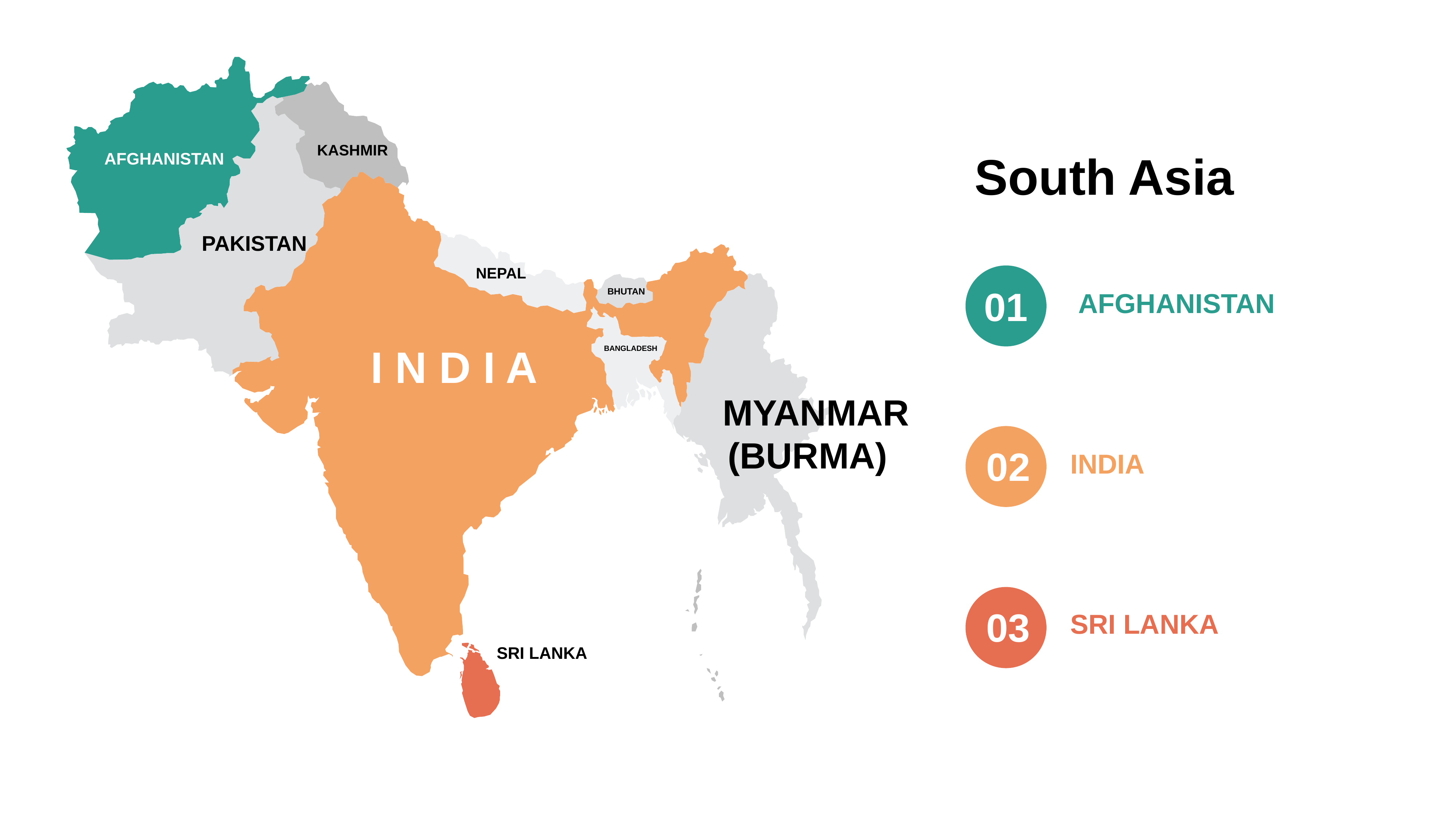

KASHMIR
South Asia
AFGHANISTAN

PAKISTAN

NEPAL

01
BHUTAN
AFGHANISTAN

I N D I A
BANGLADESH
MYANMAR

(BURMA)
02
INDIA

03
SRI LANKA
SRI LANKA